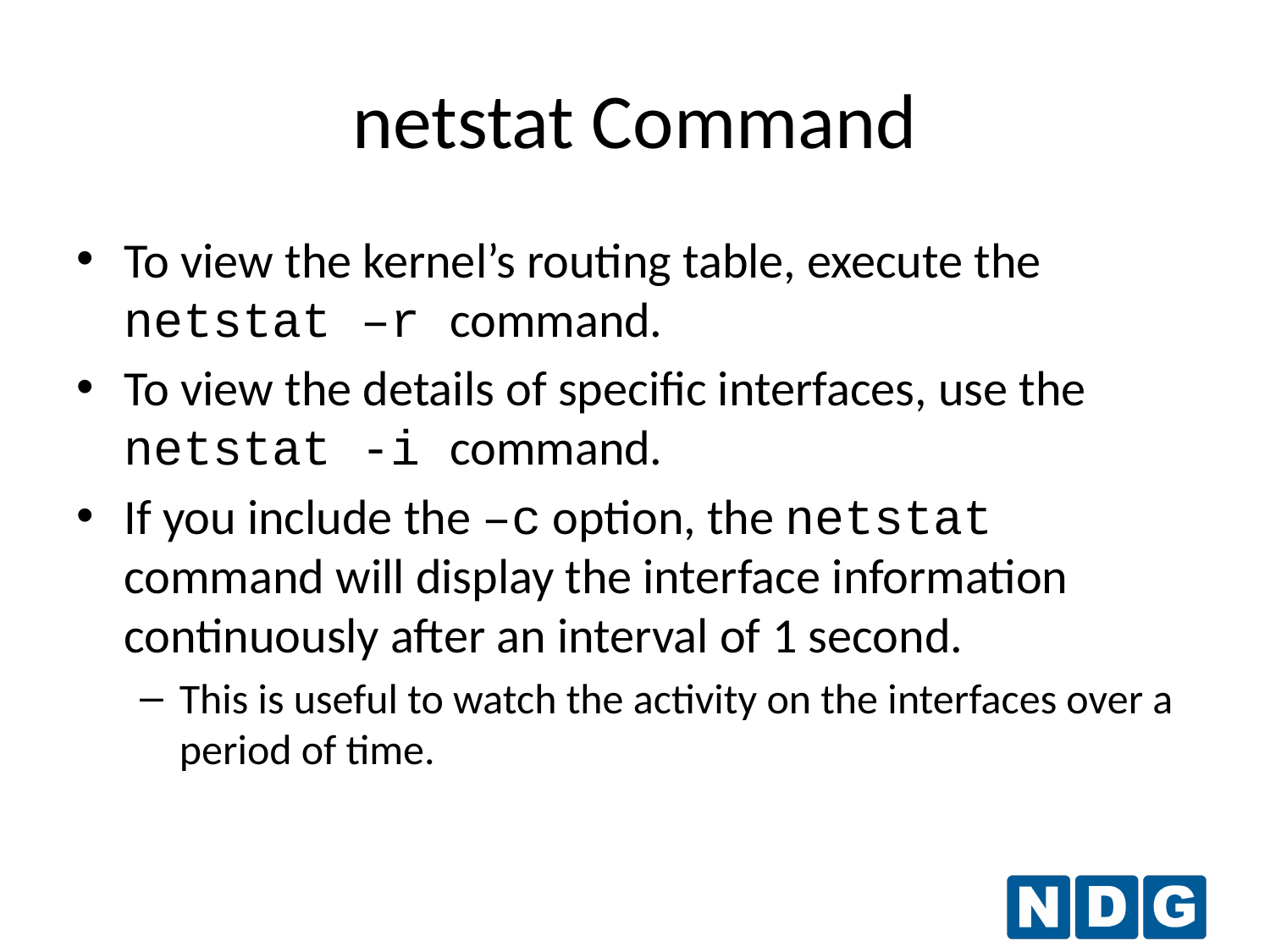

# netstat Command
To view the kernel’s routing table, execute the netstat –r command.
To view the details of specific interfaces, use the netstat -i command.
If you include the –c option, the netstat command will display the interface information continuously after an interval of 1 second.
This is useful to watch the activity on the interfaces over a period of time.